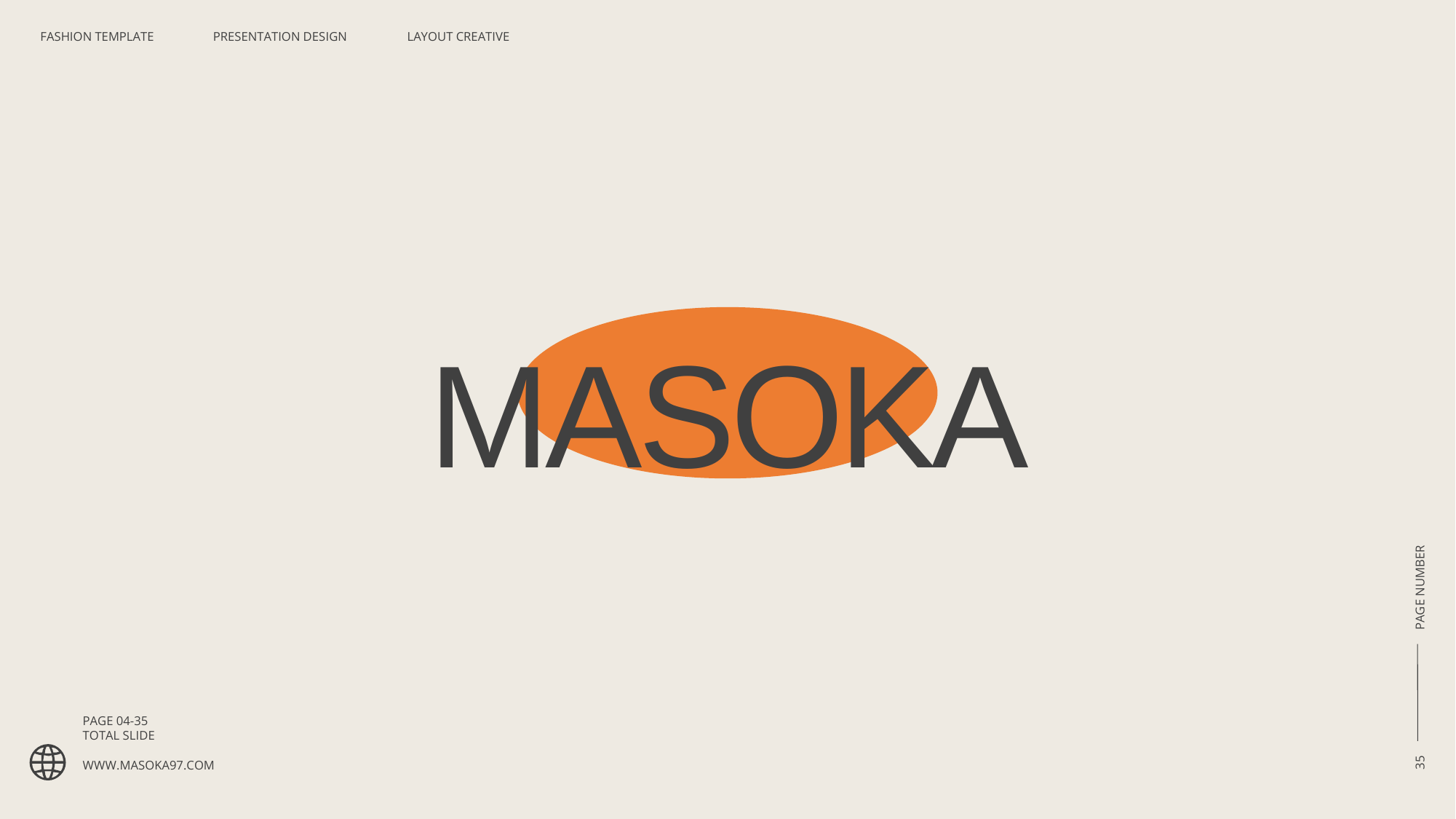

FASHION TEMPLATE
PRESENTATION DESIGN
LAYOUT CREATIVE

MASOKA
35
PAGE NUMBER
PAGE 04-35
TOTAL SLIDE

WWW.MASOKA97.COM